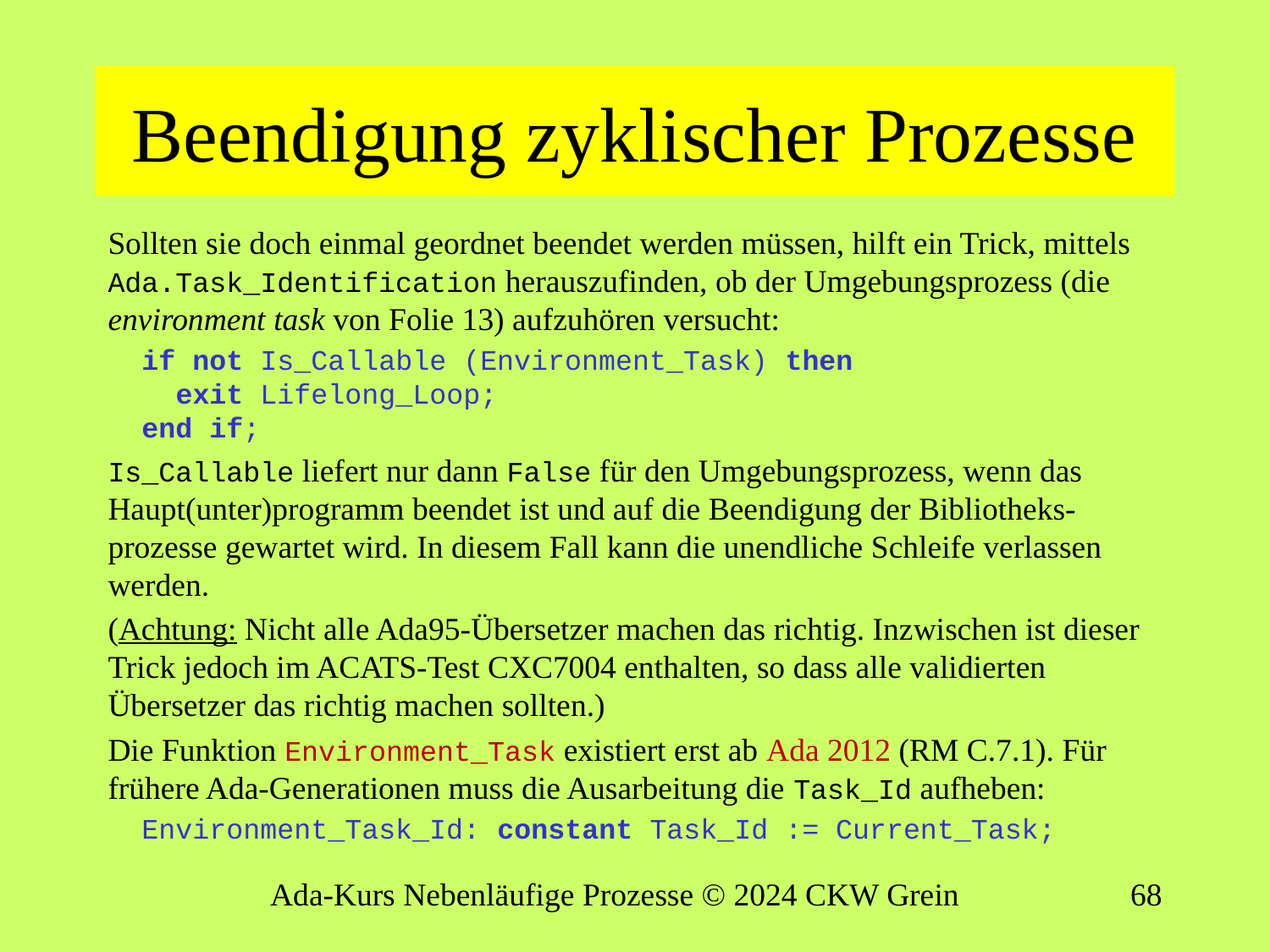

# Beendigung zyklischer Prozesse
Sollten sie doch einmal geordnet beendet werden müssen, hilft ein Trick, mittels Ada.Task_Identification herauszufinden, ob der Umgebungsprozess (die environment task von Folie 13) aufzuhören versucht:
  if not Is_Callable (Environment_Task) then
    exit Lifelong_Loop;
  end if;
Is_Callable liefert nur dann False für den Umgebungsprozess, wenn das Haupt(unter)programm beendet ist und auf die Beendigung der Bibliotheks-prozesse gewartet wird. In diesem Fall kann die unendliche Schleife verlassen werden.
(Achtung: Nicht alle Ada95-Übersetzer machen das richtig. Inzwischen ist dieser Trick jedoch im ACATS-Test CXC7004 enthalten, so dass alle validierten Übersetzer das richtig machen sollten.)
Die Funktion Environment_Task existiert erst ab Ada 2012 (RM C.7.1). Für frühere Ada-Generationen muss die Ausarbeitung die Task_Id aufheben:
  Environment_Task_Id: constant Task_Id := Current_Task;
Ada-Kurs Nebenläufige Prozesse © 2024 CKW Grein
68